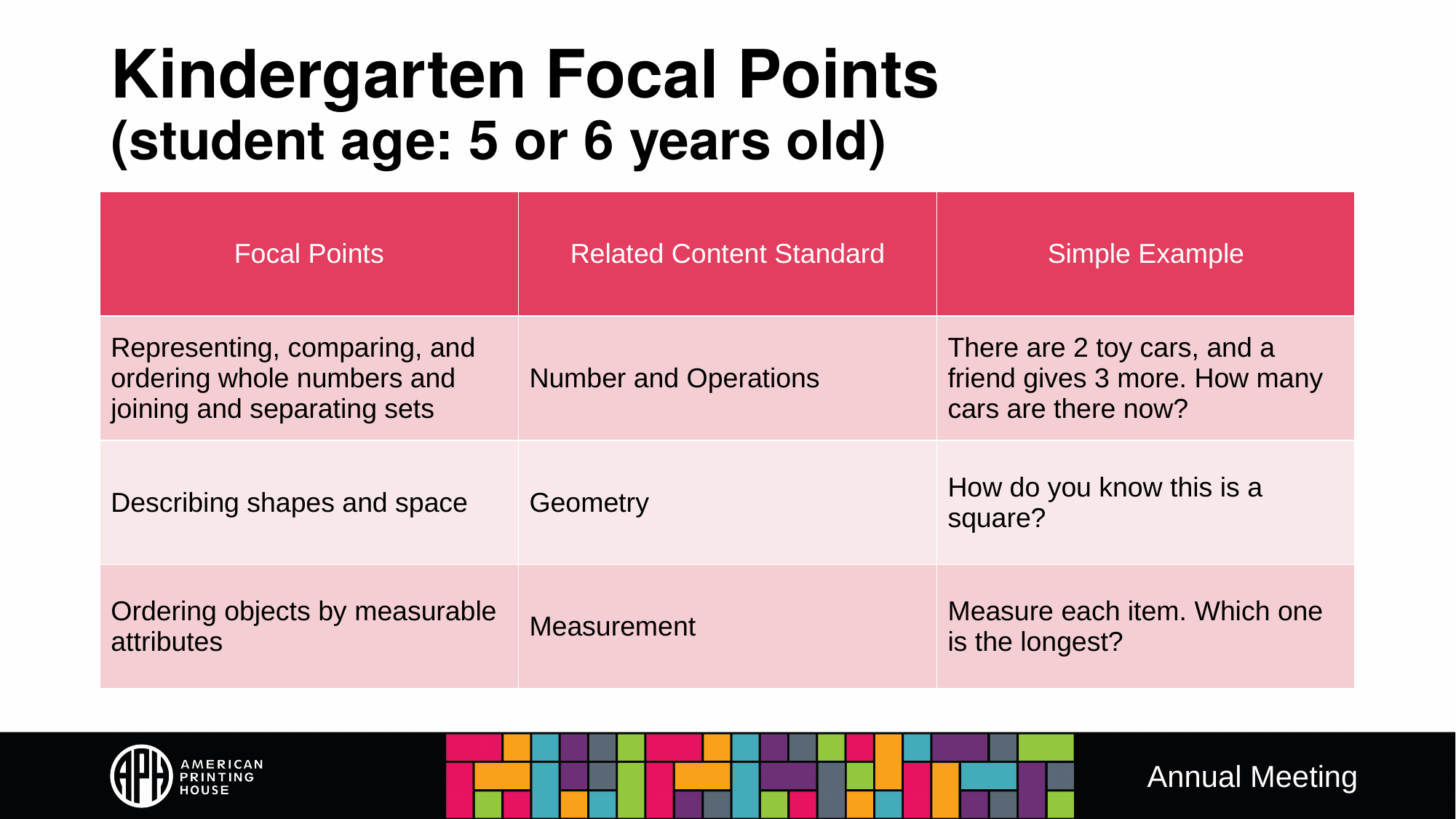

# Kindergarten Focal Points (student age: 5 or 6 years old)
| Focal Points | Related Content Standard | Simple Example |
| --- | --- | --- |
| Representing, comparing, and ordering whole numbers and joining and separating sets | Number and Operations | There are 2 toy cars, and a friend gives 3 more. How many cars are there now? |
| Describing shapes and space | Geometry | How do you know this is a square? |
| Ordering objects by measurable attributes | Measurement | Measure each item. Which one is the longest? |